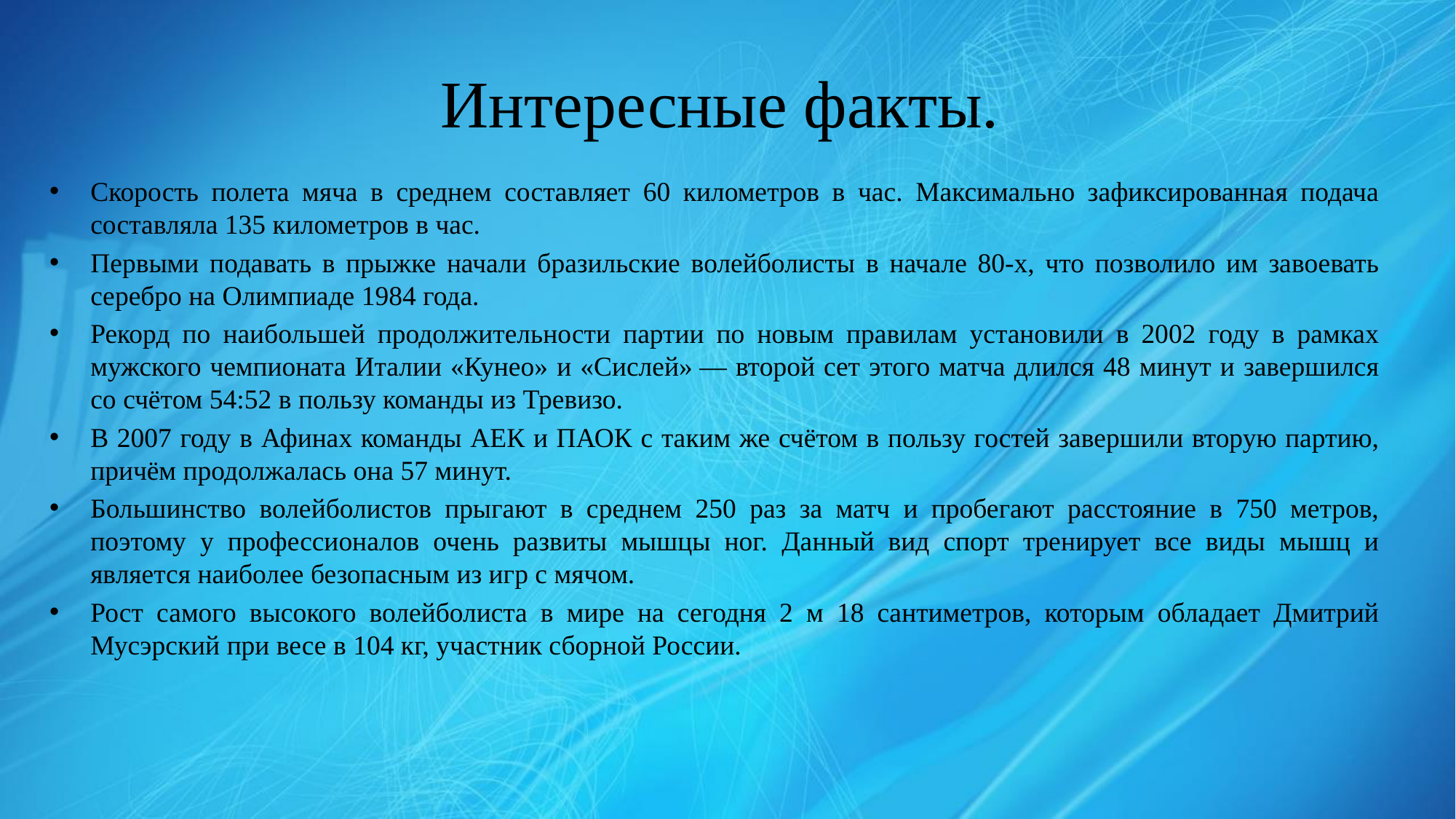

Интересные факты.
Скорость полета мяча в среднем составляет 60 километров в час. Максимально зафиксированная подача составляла 135 километров в час.
Первыми подавать в прыжке начали бразильские волейболисты в начале 80-х, что позволило им завоевать серебро на Олимпиаде 1984 года.
Рекорд по наибольшей продолжительности партии по новым правилам установили в 2002 году в рамках мужского чемпионата Италии «Кунео» и «Сислей» — второй сет этого матча длился 48 минут и завершился со счётом 54:52 в пользу команды из Тревизо.
В 2007 году в Афинах команды АЕК и ПАОК с таким же счётом в пользу гостей завершили вторую партию, причём продолжалась она 57 минут.
Большинство волейболистов прыгают в среднем 250 раз за матч и пробегают расстояние в 750 метров, поэтому у профессионалов очень развиты мышцы ног. Данный вид спорт тренирует все виды мышц и является наиболее безопасным из игр с мячом.
Рост самого высокого волейболиста в мире на сегодня 2 м 18 сантиметров, которым обладает Дмитрий Мусэрский при весе в 104 кг, участник сборной России.